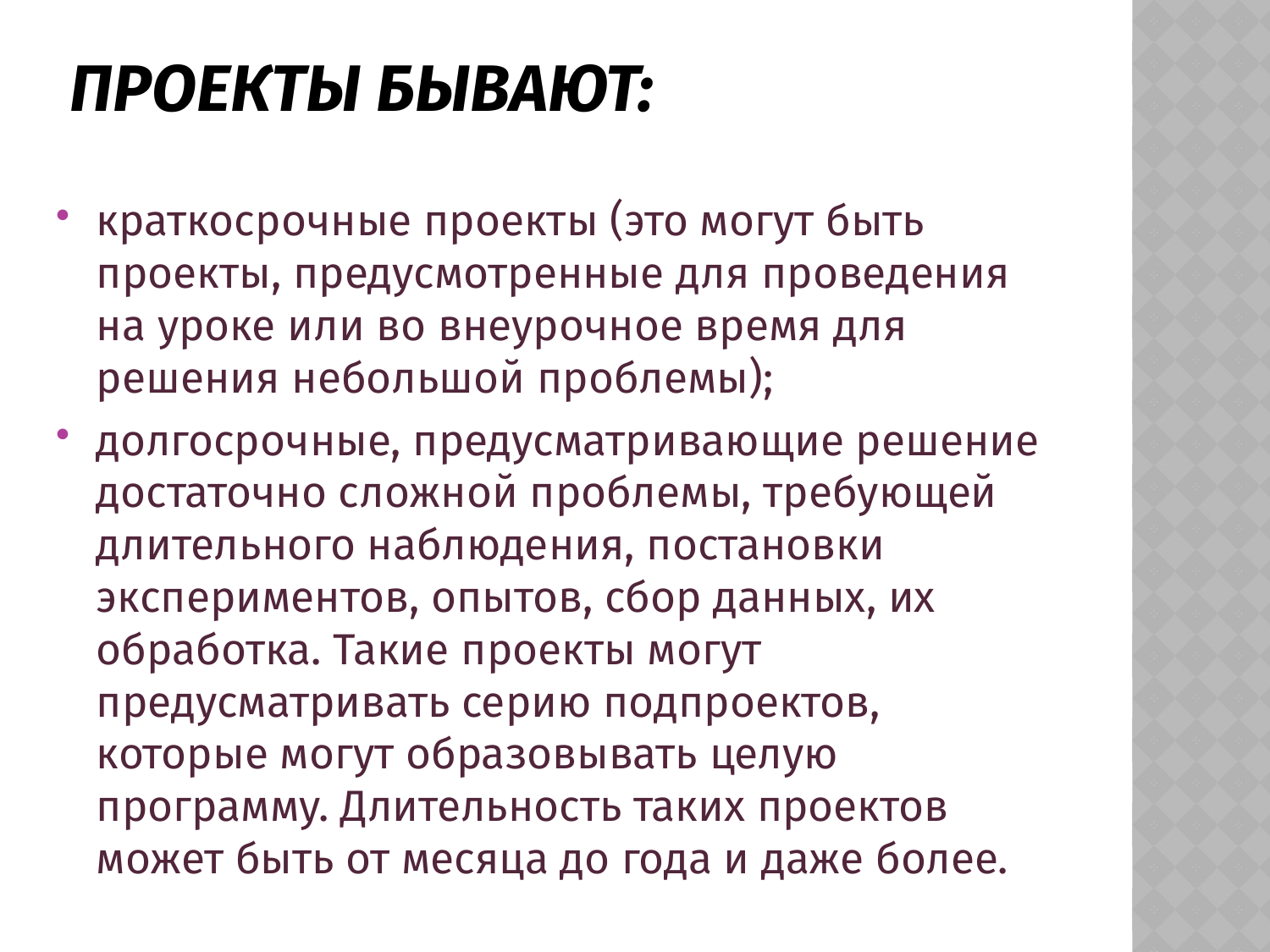

# Проекты бывают:
краткосрочные проекты (это могут быть проекты, предусмотренные для проведения на уроке или во внеурочное время для решения небольшой проблемы);
долгосрочные, предусматривающие решение достаточно сложной проблемы, требующей длительного наблюдения, постановки экспериментов, опытов, сбор данных, их обработка. Такие проекты могут предусматривать серию подпроектов, которые могут образовывать целую программу. Длительность таких проектов может быть от месяца до года и даже более.